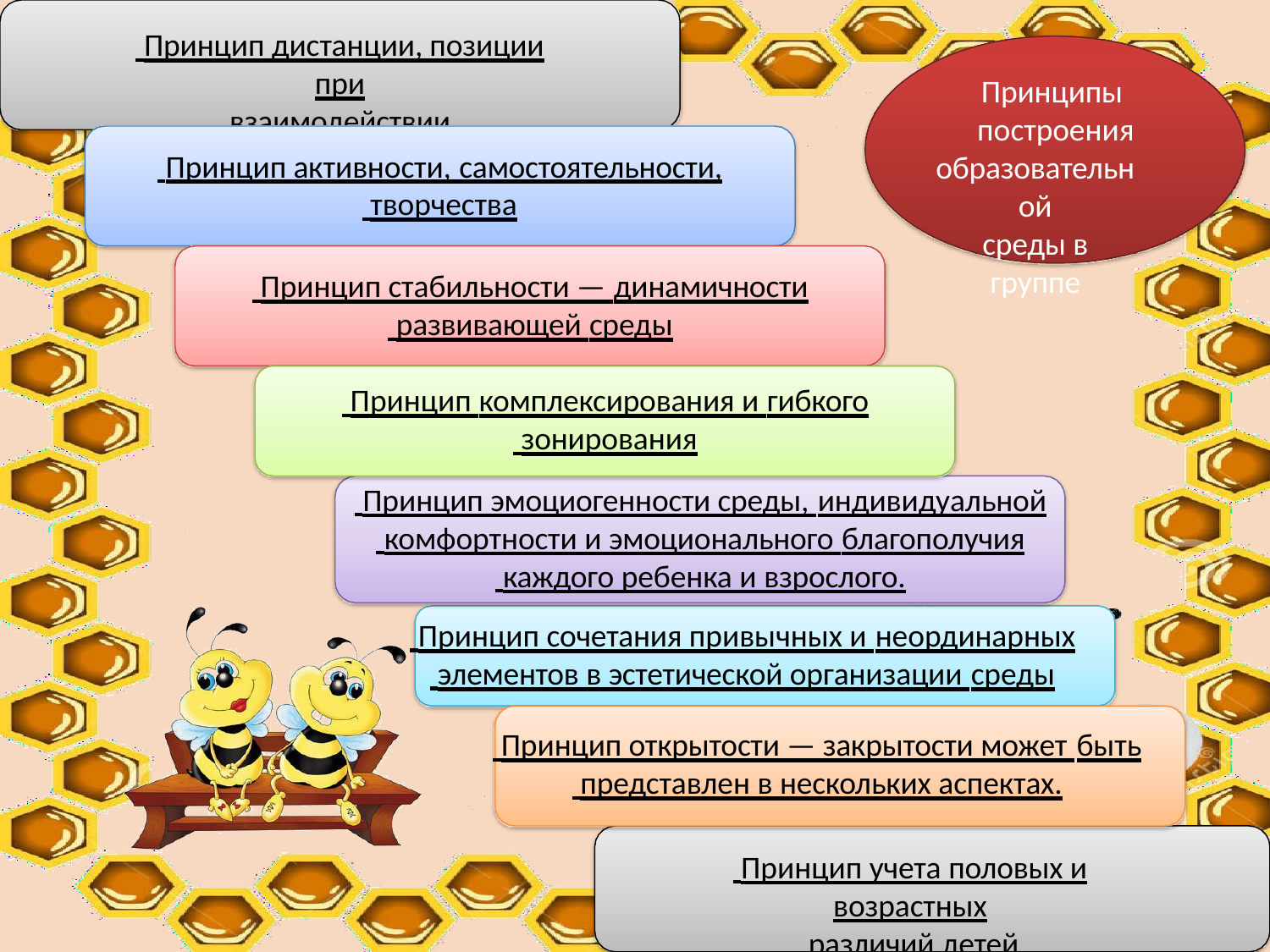

Принцип дистанции, позиции при
 взаимодействии.

Принципы  построения
образовательной
среды в группе

 Принцип активности, самостоятельности,
 творчества

 Принцип стабильности — динамичности
 развивающей среды

 Принцип комплексирования и гибкого
 зонирования
 Принцип эмоциогенности среды, индивидуальной
 комфортности и эмоционального благополучия
 каждого ребенка и взрослого.
 Принцип сочетания привычных и неординарных
 элементов в эстетической организации среды

 Принцип открытости — закрытости может быть
 представлен в нескольких аспектах.

 Принцип учета половых и возрастных
 различий детей